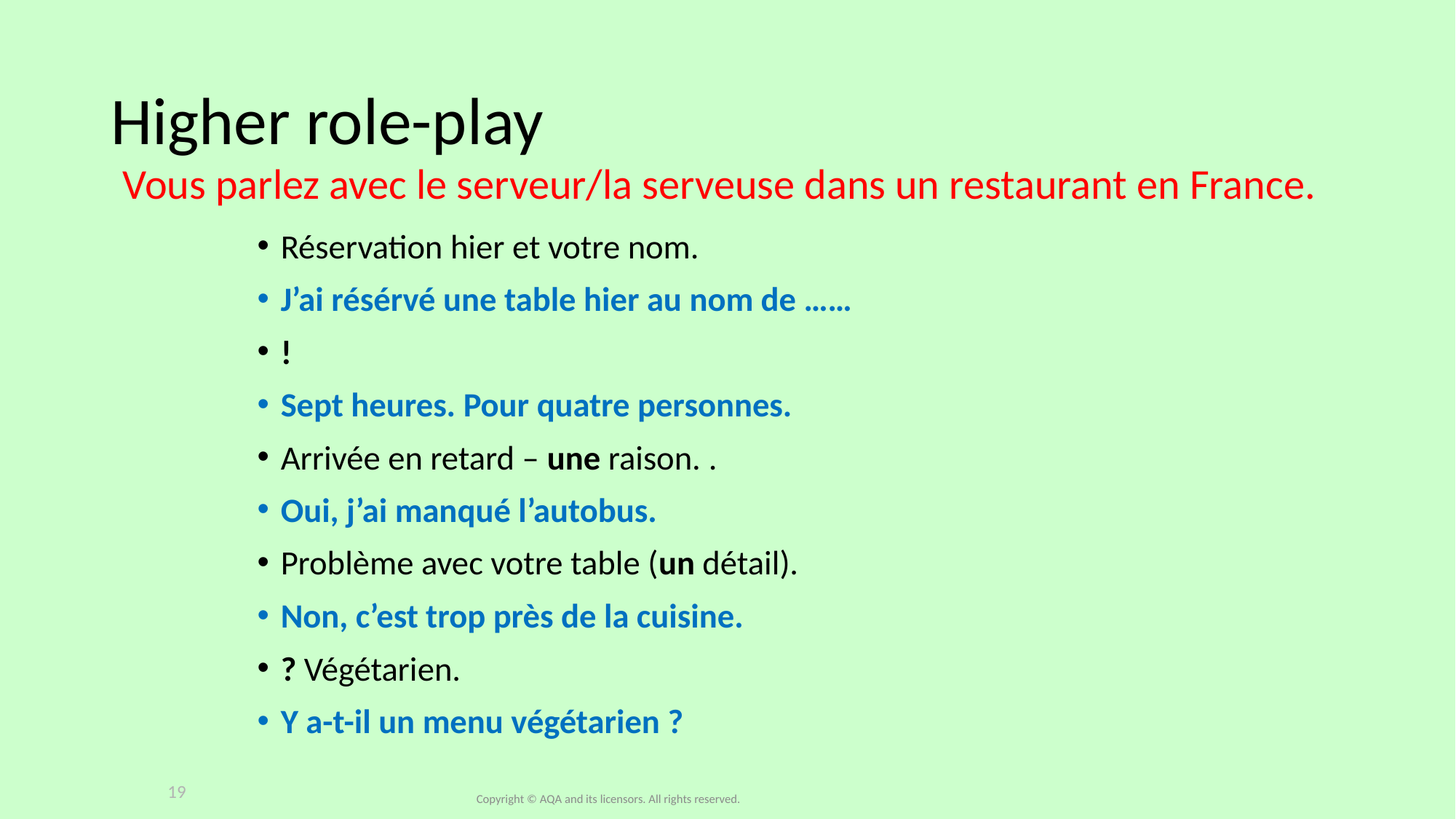

# Higher role-play
Vous parlez avec le serveur/la serveuse dans un restaurant en France.

Réservation hier et votre nom.
J’ai résérvé une table hier au nom de ……
!
Sept heures. Pour quatre personnes.
Arrivée en retard – une raison. .
Oui, j’ai manqué l’autobus.
Problème avec votre table (un détail).
Non, c’est trop près de la cuisine.
? Végétarien.
Y a-t-il un menu végétarien ?
19
Copyright © AQA and its licensors. All rights reserved.